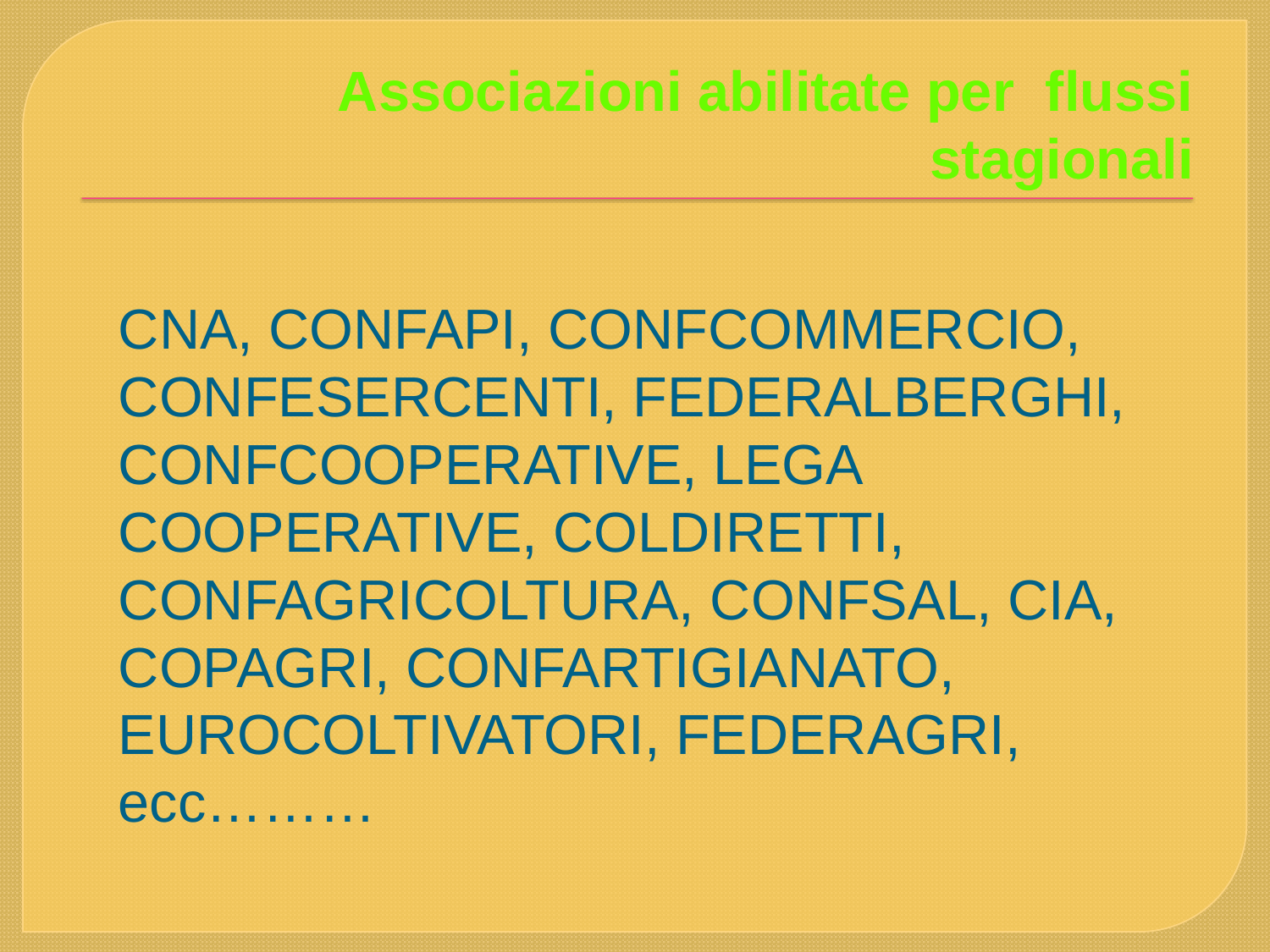

Associazioni abilitate per  flussi stagionali
	CNA, CONFAPI, CONFCOMMERCIO, CONFESERCENTI, FEDERALBERGHI, CONFCOOPERATIVE, LEGA COOPERATIVE, COLDIRETTI, CONFAGRICOLTURA, CONFSAL, CIA, COPAGRI, CONFARTIGIANATO, EUROCOLTIVATORI, FEDERAGRI, ecc………